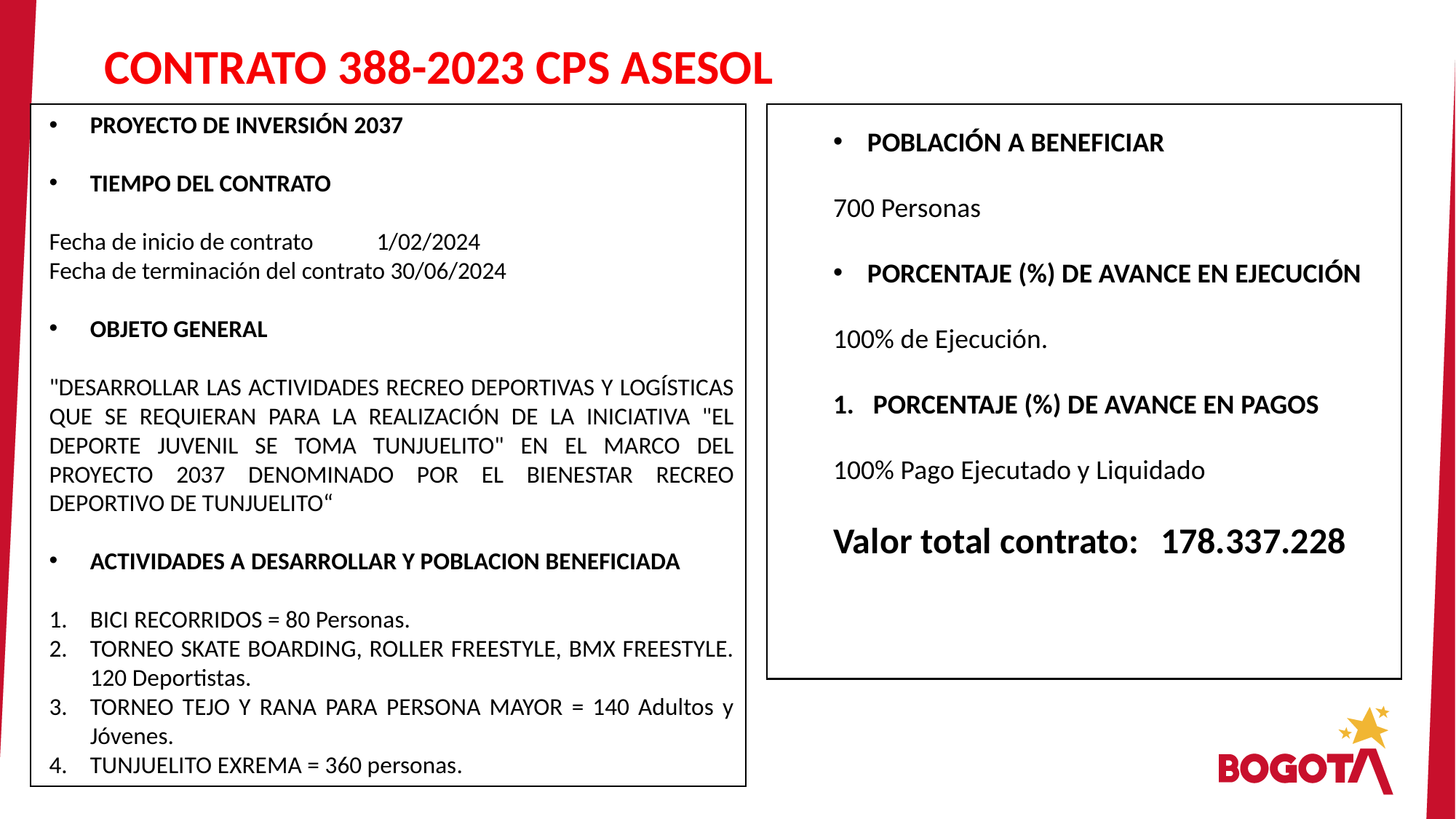

CONTRATO 388-2023 CPS ASESOL

PROYECTO DE INVERSIÓN 2037

TIEMPO DEL CONTRATO

Fecha de inicio de contrato	1/02/2024
Fecha de terminación del contrato 30/06/2024

OBJETO GENERAL

"DESARROLLAR LAS ACTIVIDADES RECREO DEPORTIVAS Y LOGÍSTICAS QUE SE REQUIERAN PARA LA REALIZACIÓN DE LA INICIATIVA "EL DEPORTE JUVENIL SE TOMA TUNJUELITO" EN EL MARCO DEL PROYECTO 2037 DENOMINADO POR EL BIENESTAR RECREO DEPORTIVO DE TUNJUELITO“

ACTIVIDADES A DESARROLLAR Y POBLACION BENEFICIADA

BICI RECORRIDOS = 80 Personas.
TORNEO SKATE BOARDING, ROLLER FREESTYLE, BMX FREESTYLE. 120 Deportistas.
TORNEO TEJO Y RANA PARA PERSONA MAYOR = 140 Adultos y Jóvenes.
TUNJUELITO EXREMA = 360 personas.

POBLACIÓN A BENEFICIAR

700 Personas

PORCENTAJE (%) DE AVANCE EN EJECUCIÓN

100% de Ejecución.

   PORCENTAJE (%) DE AVANCE EN PAGOS

100% Pago Ejecutado y Liquidado

Valor total contrato:	178.337.228